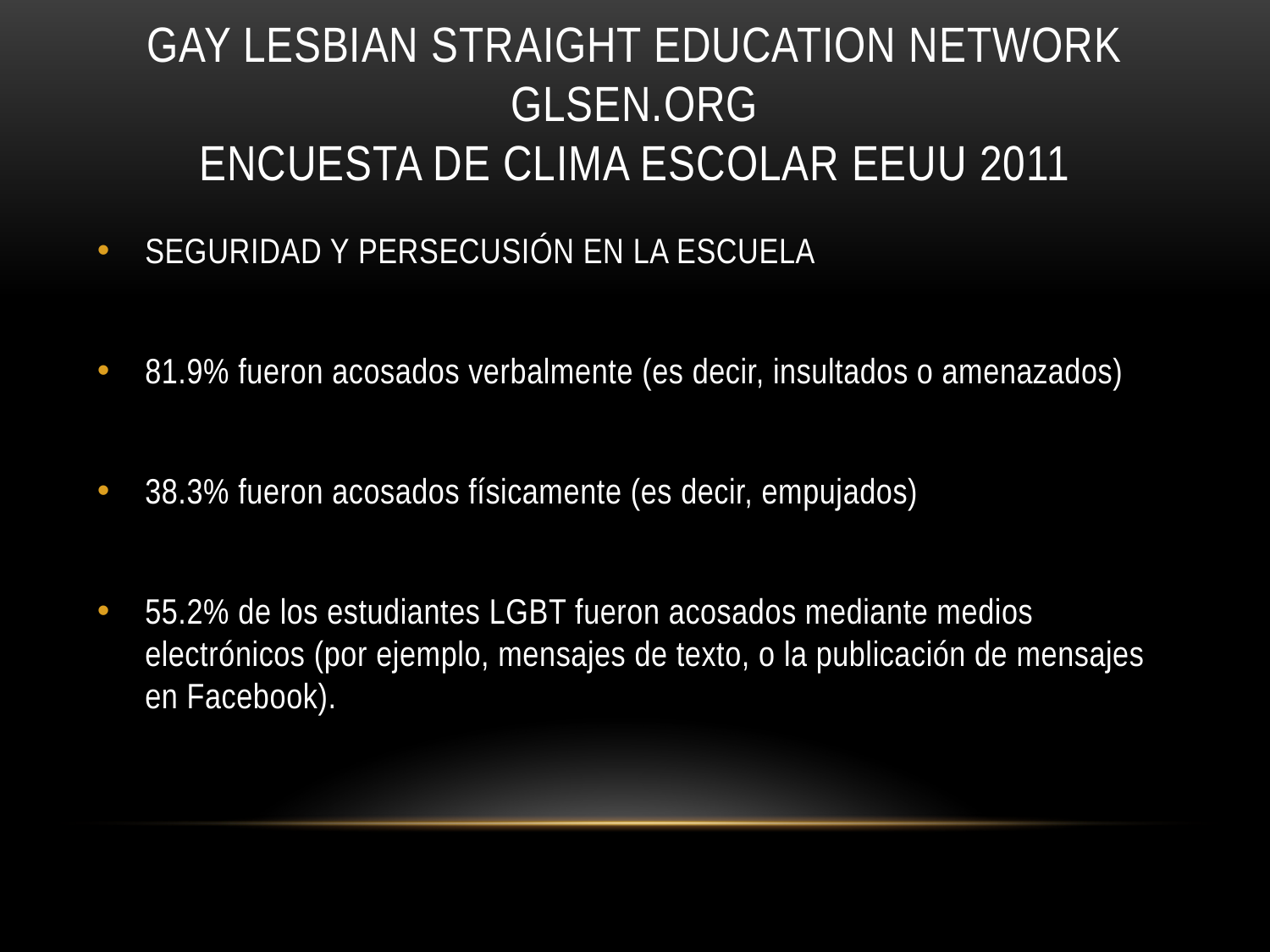

# Gay Lesbian Straight education Network GLSEN.ORG Encuesta De clima escolar EEUU 2011
SEGURIDAD Y PERSECUSIÓN EN LA ESCUELA

81.9% fueron acosados verbalmente (es decir, insultados o amenazados)

38.3% fueron acosados físicamente (es decir, empujados)

55.2% de los estudiantes LGBT fueron acosados mediante medios electrónicos (por ejemplo, mensajes de texto, o la publicación de mensajes en Facebook).